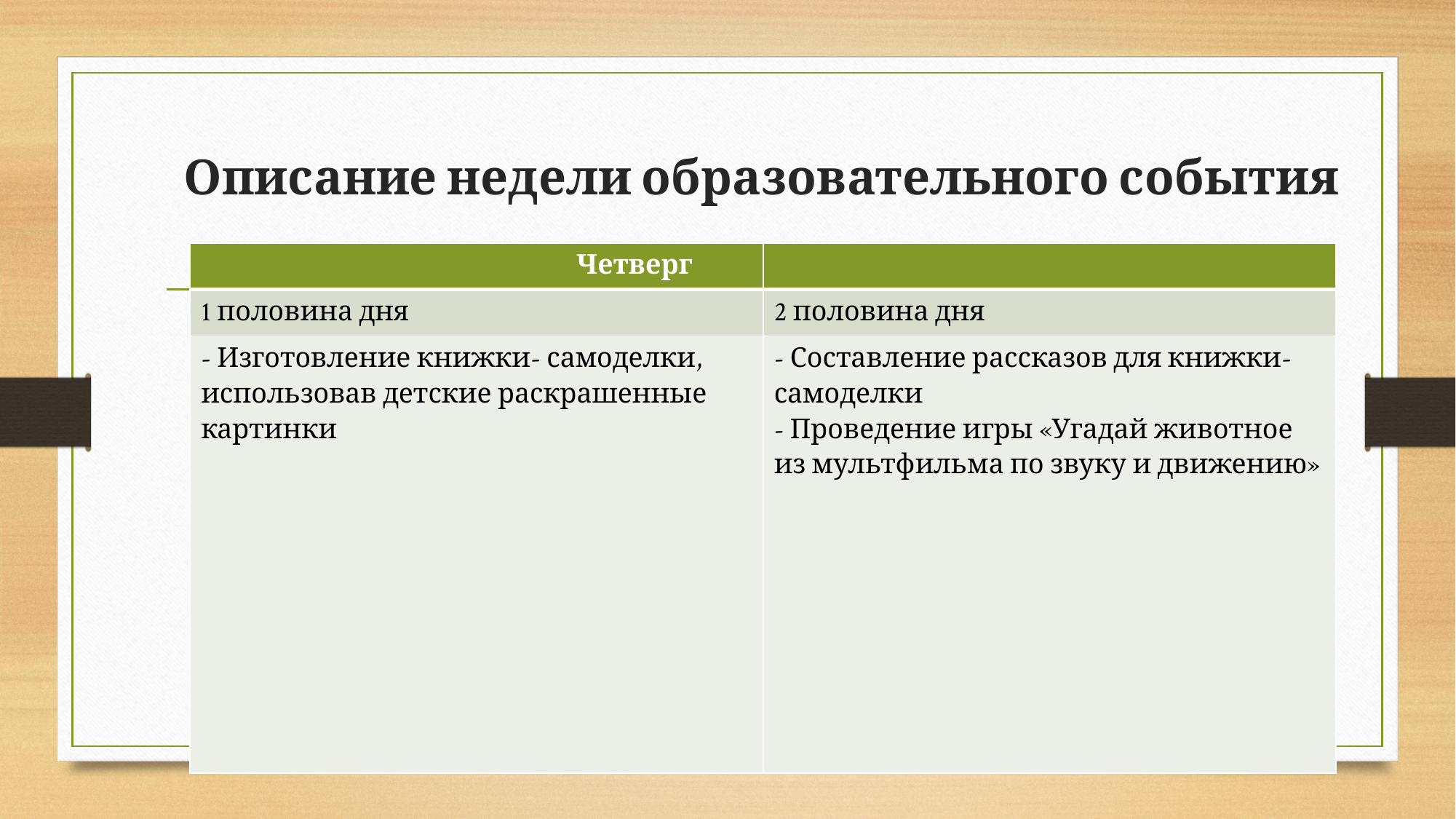

# Описание недели образовательного события
| Четверг |  |
| --- | --- |
| 1 половина дня | 2 половина дня |
| - Изготовление книжки- самоделки, использовав детские раскрашенные картинки | - Составление рассказов для книжки-самоделки - Проведение игры «Угадай животное из мультфильма по звуку и движению» |